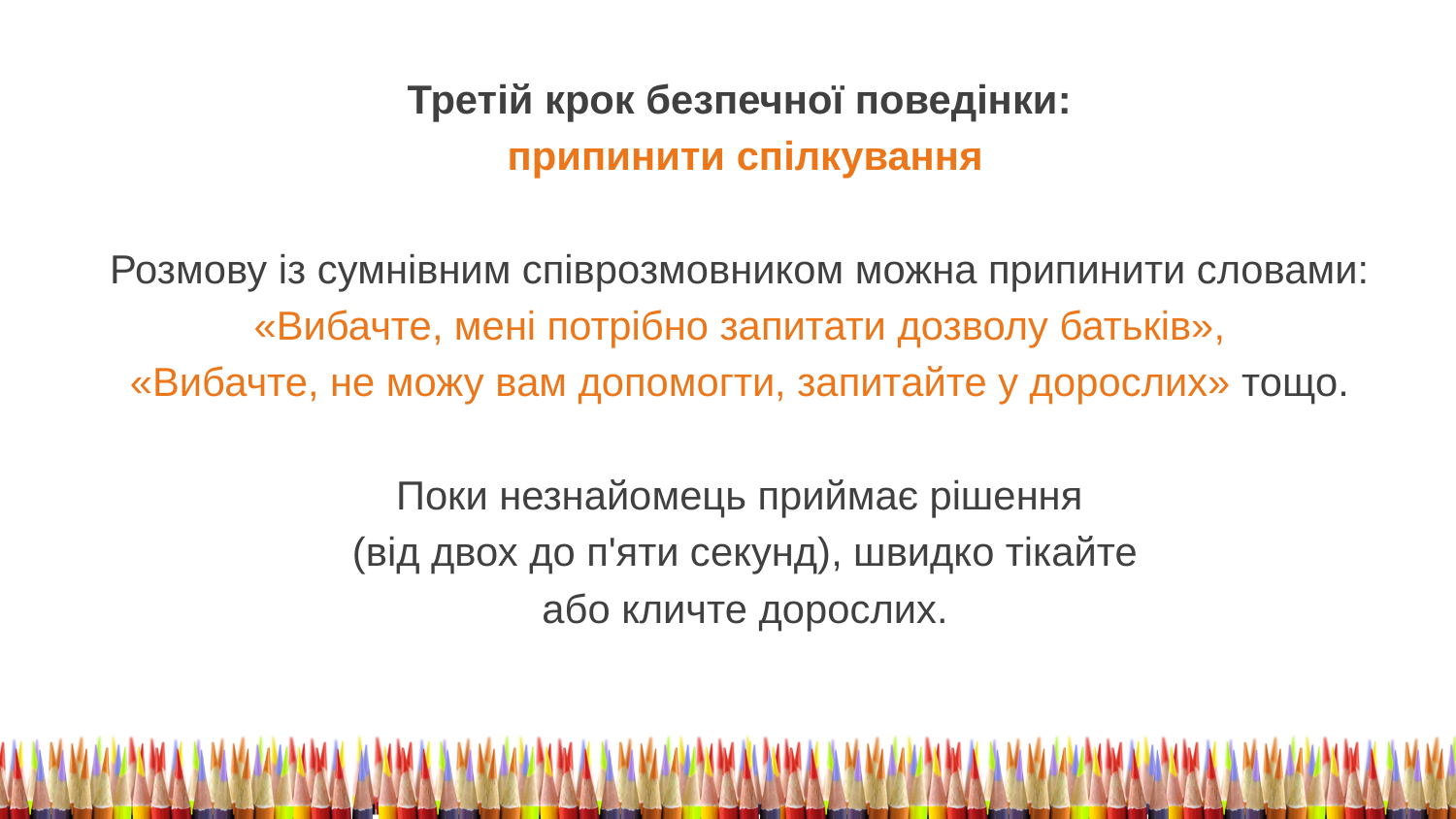

Третій крок безпечної поведінки:
припинити спілкування

Розмову із сумнівним співрозмовником можна припинити словами:
«Вибачте, мені потрібно запитати дозволу батьків»,
«Вибачте, не можу вам допомогти, запитайте у дорослих» тощо.

Поки незнайомець приймає рішення
(від двох до п'яти секунд), швидко тікайте
або кличте дорослих.